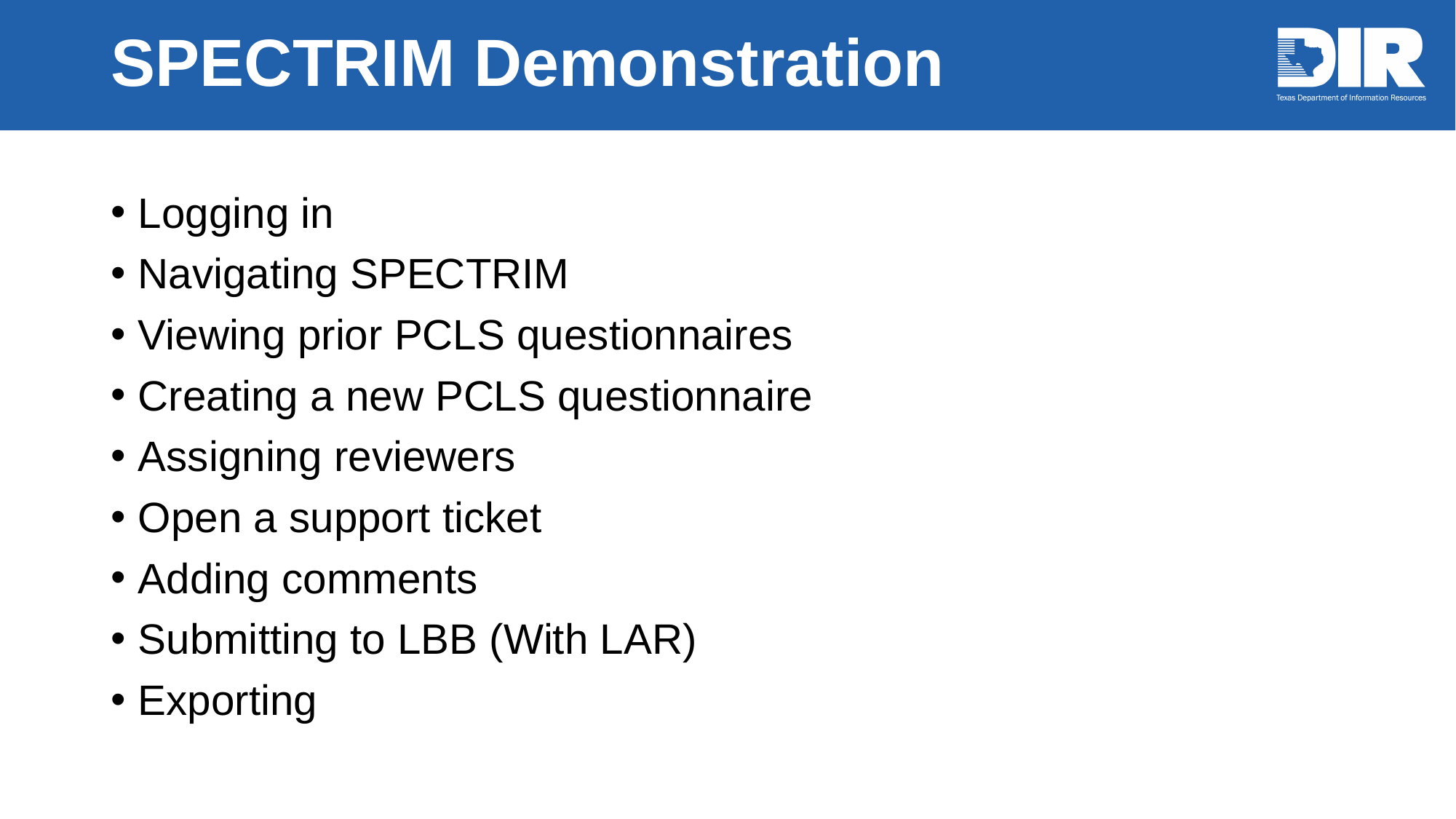

# SPECTRIM Demonstration
Logging in
Navigating SPECTRIM
Viewing prior PCLS questionnaires
Creating a new PCLS questionnaire
Assigning reviewers
Open a support ticket
Adding comments
Submitting to LBB (With LAR)
Exporting